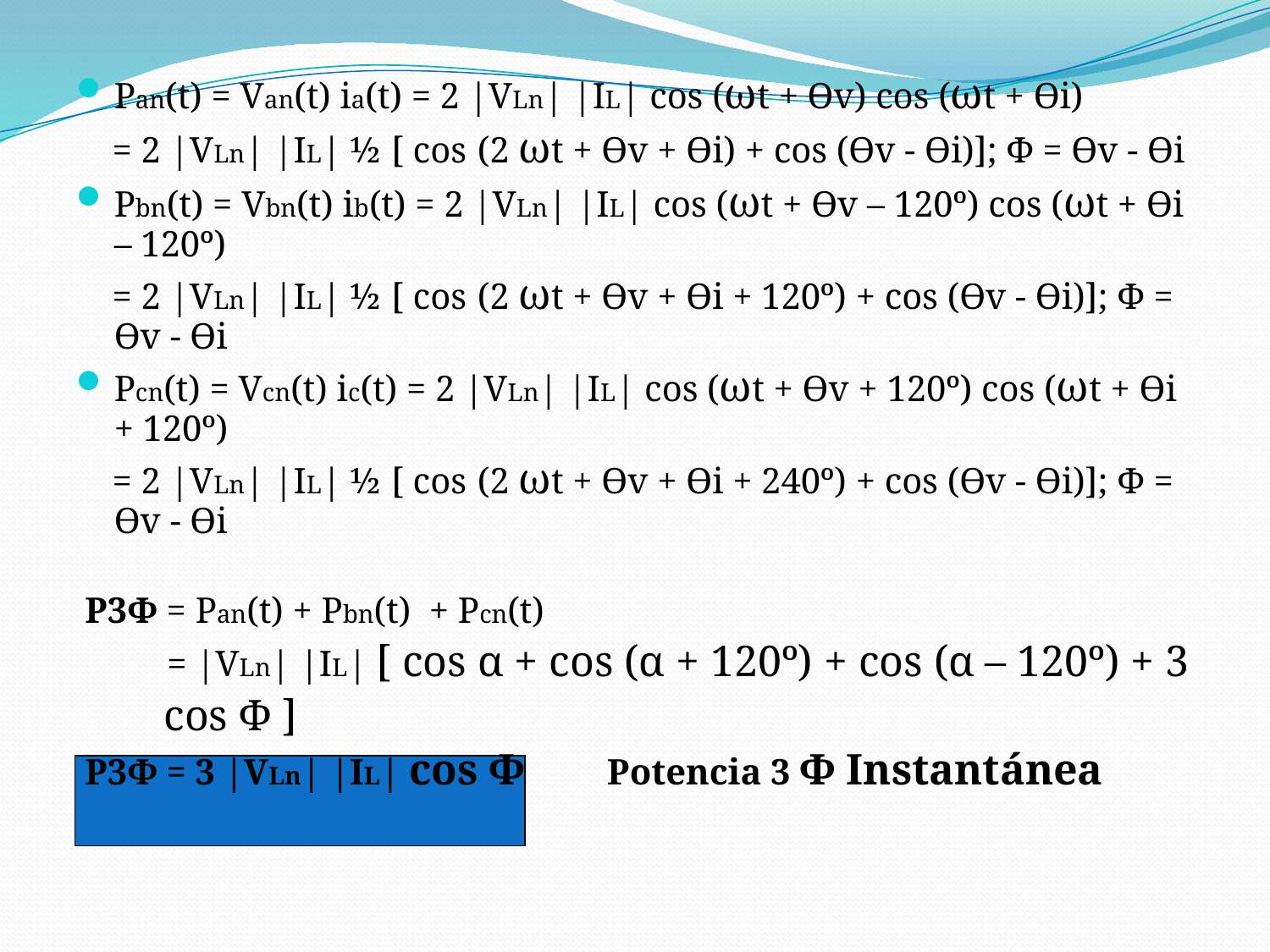

Pan(t) = Van(t) ia(t) = 2 |VLn| |IL| cos (ωt + Өv) cos (ωt + Өi)
    = 2 |VLn| |IL| ½ [ cos (2 ωt + Өv + Өi) + cos (Өv - Өi)]; Ф = Өv - Өi
Pbn(t) = Vbn(t) ib(t) = 2 |VLn| |IL| cos (ωt + Өv – 120º) cos (ωt + Өi – 120º)
    = 2 |VLn| |IL| ½ [ cos (2 ωt + Өv + Өi + 120º) + cos (Өv - Өi)]; Ф = Өv - Өi
Pcn(t) = Vcn(t) ic(t) = 2 |VLn| |IL| cos (ωt + Өv + 120º) cos (ωt + Өi + 120º)
    = 2 |VLn| |IL| ½ [ cos (2 ωt + Өv + Өi + 240º) + cos (Өv - Өi)]; Ф = Өv - Өi

 P3Ф = Pan(t) + Pbn(t)  + Pcn(t)
          = |VLn| |IL| [ cos α + cos (α + 120º) + cos (α – 120º) + 3
        cos Ф ]
 P3Ф = 3 |VLn| |IL| cos Ф         Potencia 3 Ф Instantánea